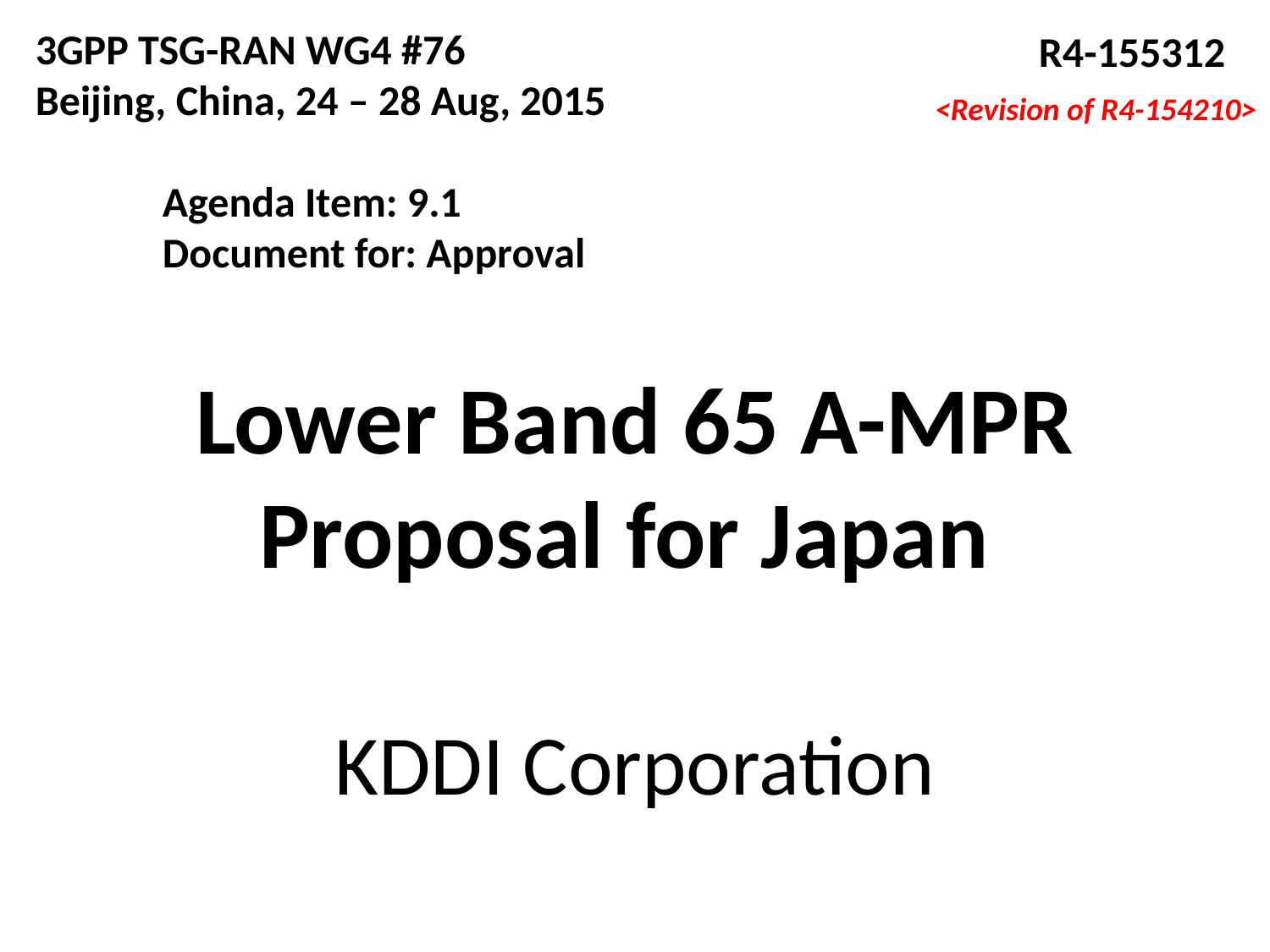

3GPP TSG-RAN WG4 #76
Beijing, China, 24 – 28 Aug, 2015

	Agenda Item: 9.1
	Document for: Approval
R4-155312
<Revision of R4-154210>
# Lower Band 65 A-MPR Proposal for Japan
KDDI Corporation